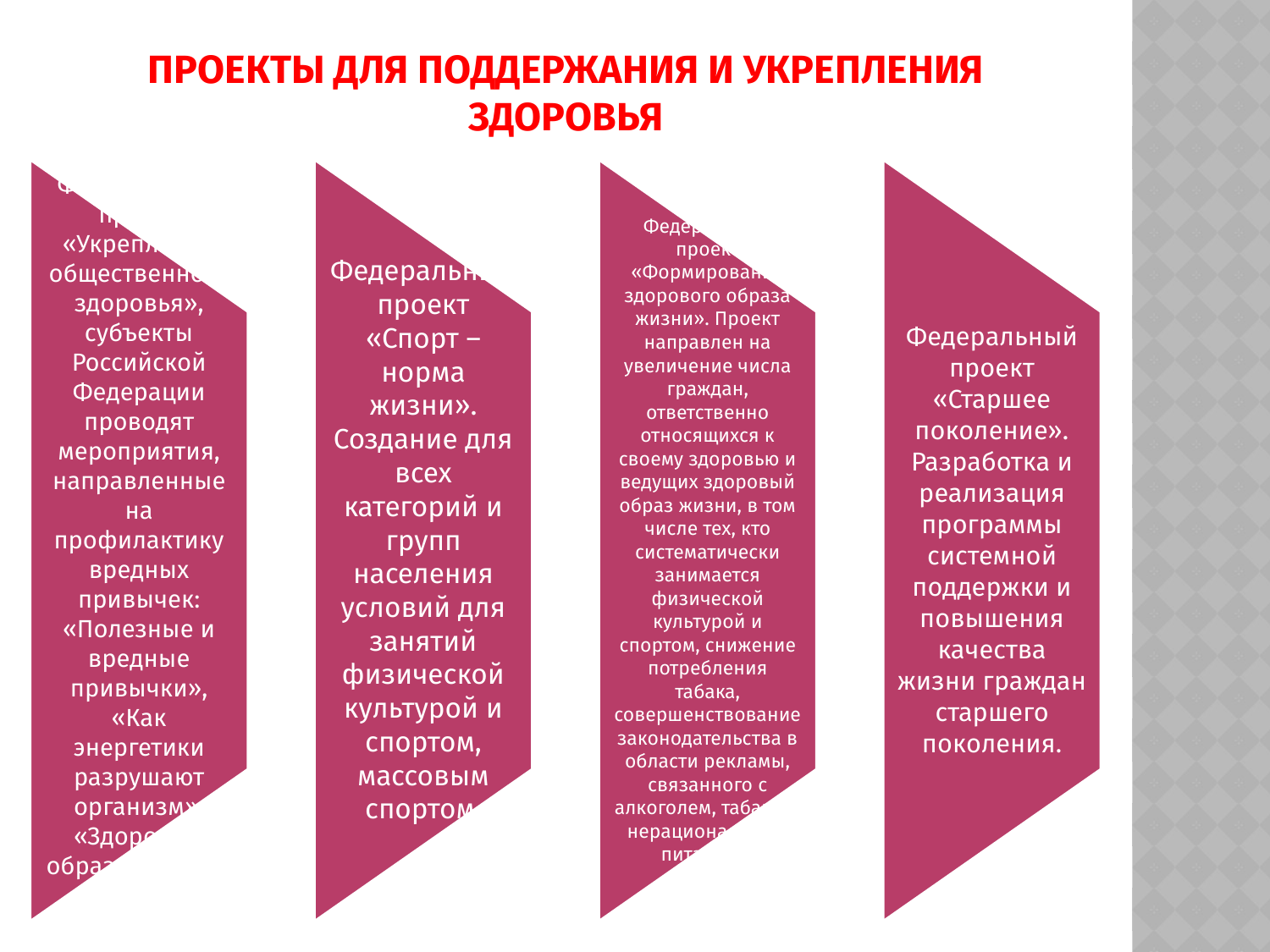

# проекты для поддержания и укрепления здоровья
Федеральный проект «Укрепление общественного здоровья», субъекты Российской Федерации проводят мероприятия, направленные на профилактику вредных привычек: «Полезные и вредные привычки», «Как энергетики разрушают организм», «Здоровый образ жизни» и др.
Федеральный проект «Спорт – норма жизни». Создание для всех категорий и групп населения условий для занятий физической культурой и спортом, массовым спортом.
Федеральный проект «Старшее поколение». Разработка и реализация программы системной поддержки и повышения качества жизни граждан старшего поколения.
Федеральный проект «Формирование здорового образа жизни». Проект направлен на увеличение числа граждан, ответственно относящихся к своему здоровью и ведущих здоровый образ жизни, в том числе тех, кто систематически занимается физической культурой и спортом, снижение потребления табака, совершенствование законодательства в области рекламы, связанного с алкоголем, табаком, нерациональным питанием.